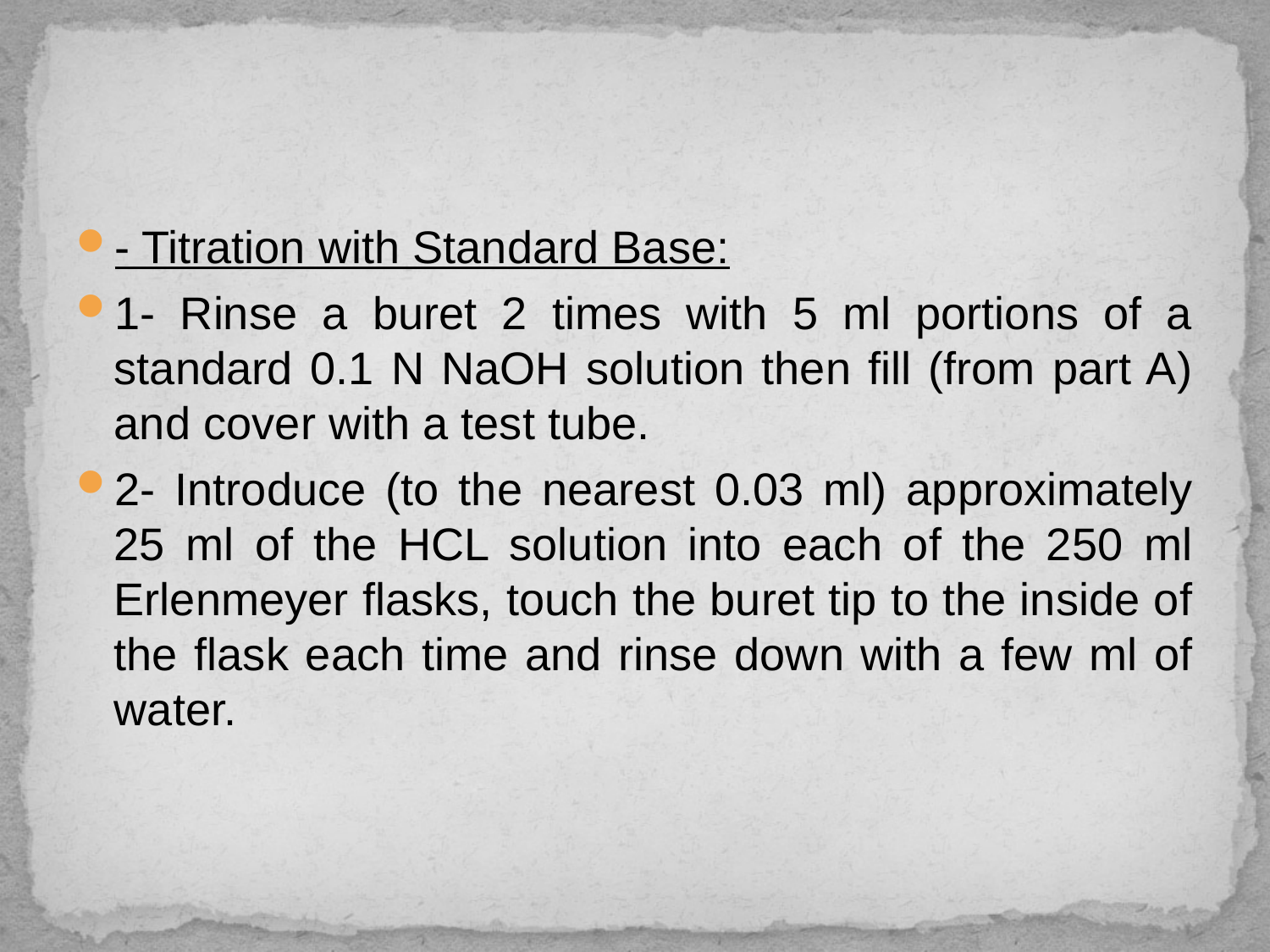

#
- Titration with Standard Base:
1- Rinse a buret 2 times with 5 ml portions of a standard 0.1 N NaOH solution then fill (from part A) and cover with a test tube.
2- Introduce (to the nearest 0.03 ml) approximately 25 ml of the HCL solution into each of the 250 ml Erlenmeyer flasks, touch the buret tip to the inside of the flask each time and rinse down with a few ml of water.